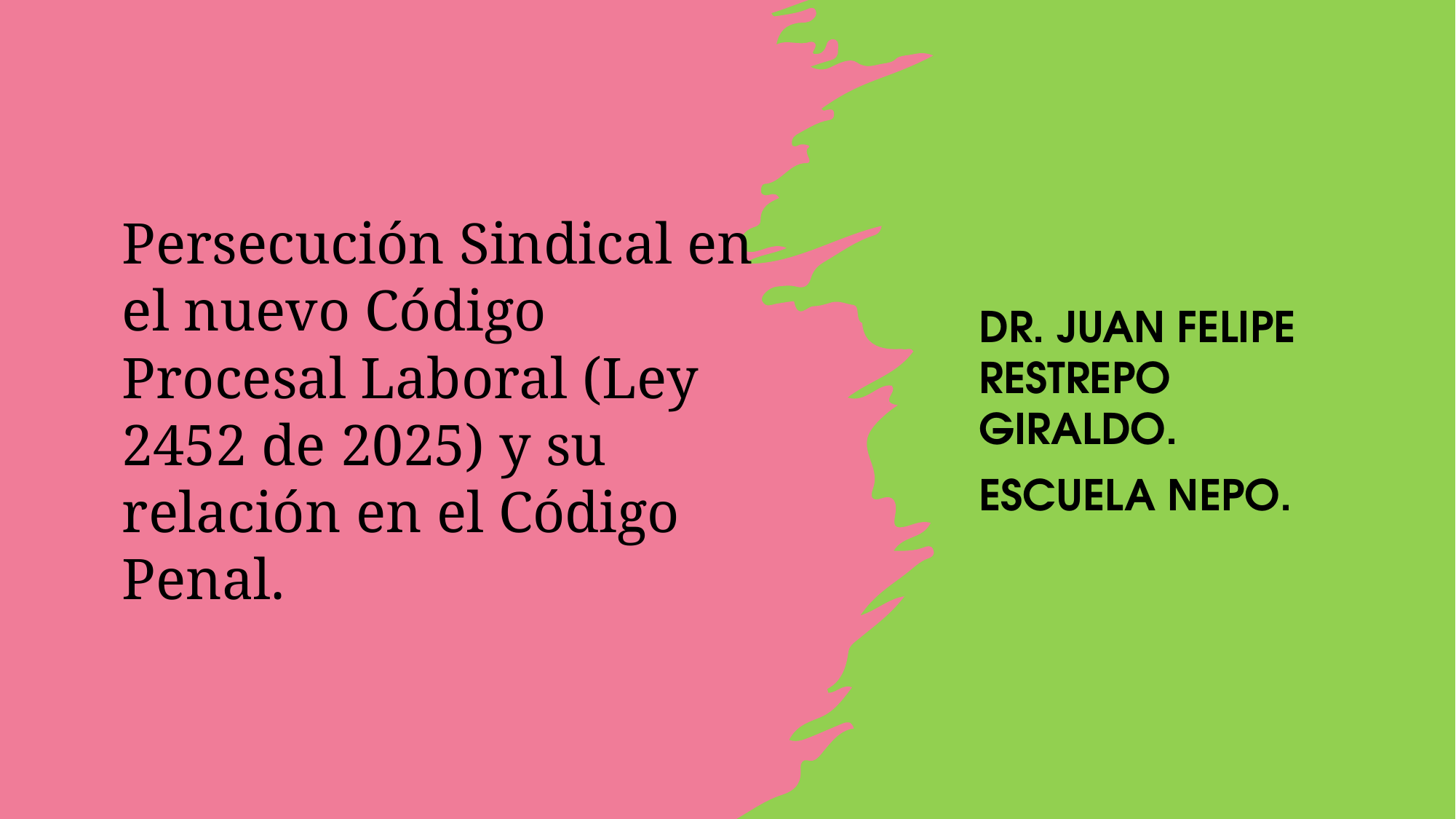

# Persecución Sindical en el nuevo Código Procesal Laboral (Ley 2452 de 2025) y su relación en el Código Penal.
Dr. Juan Felipe restrePO GIRALDO.
ESCUELA NEPO.